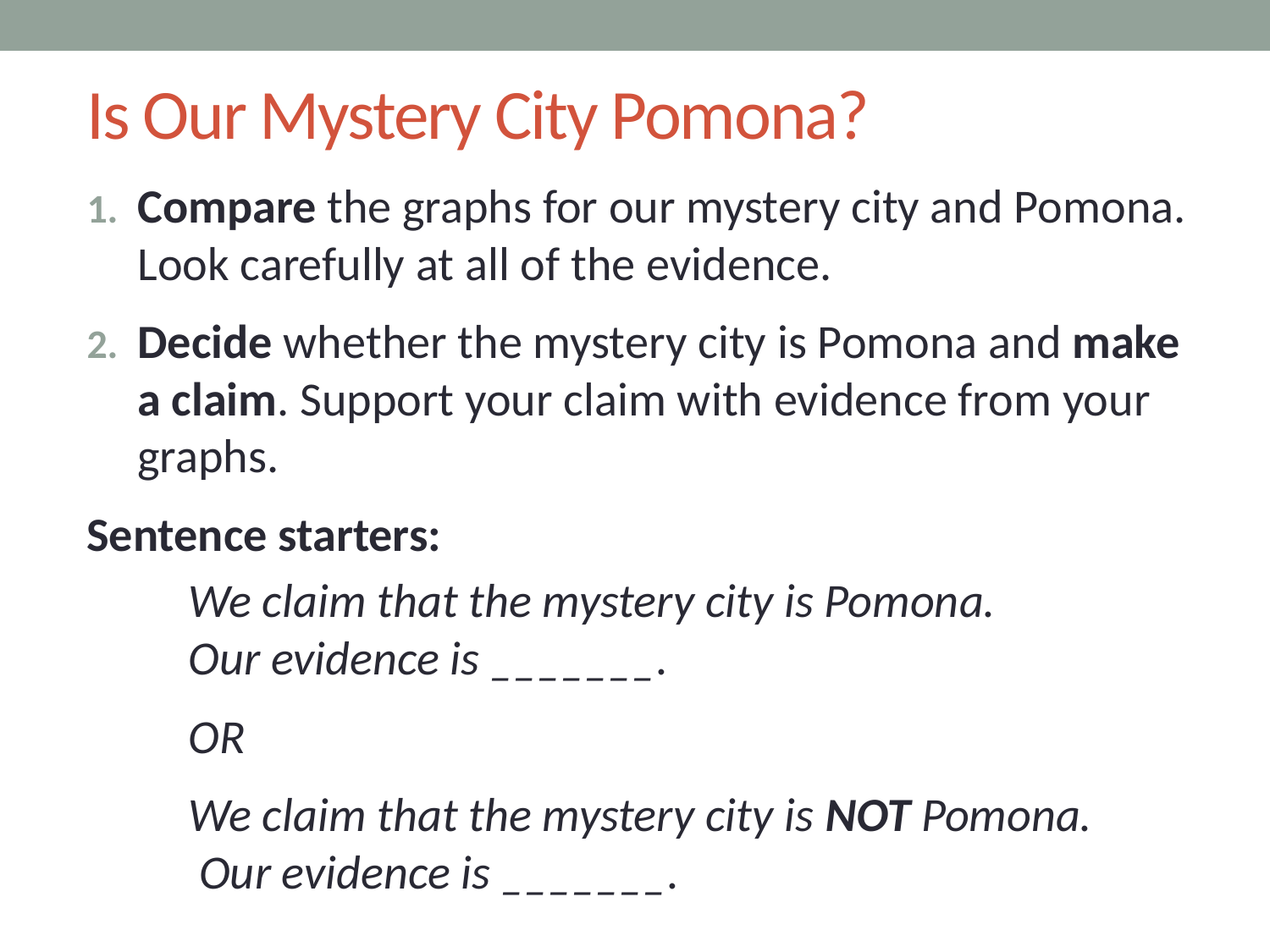

# Is Our Mystery City Pomona?
Compare the graphs for our mystery city and Pomona. Look carefully at all of the evidence.
Decide whether the mystery city is Pomona and make a claim. Support your claim with evidence from your graphs.
Sentence starters:
We claim that the mystery city is Pomona.
Our evidence is _______.
OR
We claim that the mystery city is NOT Pomona.
 Our evidence is _______.